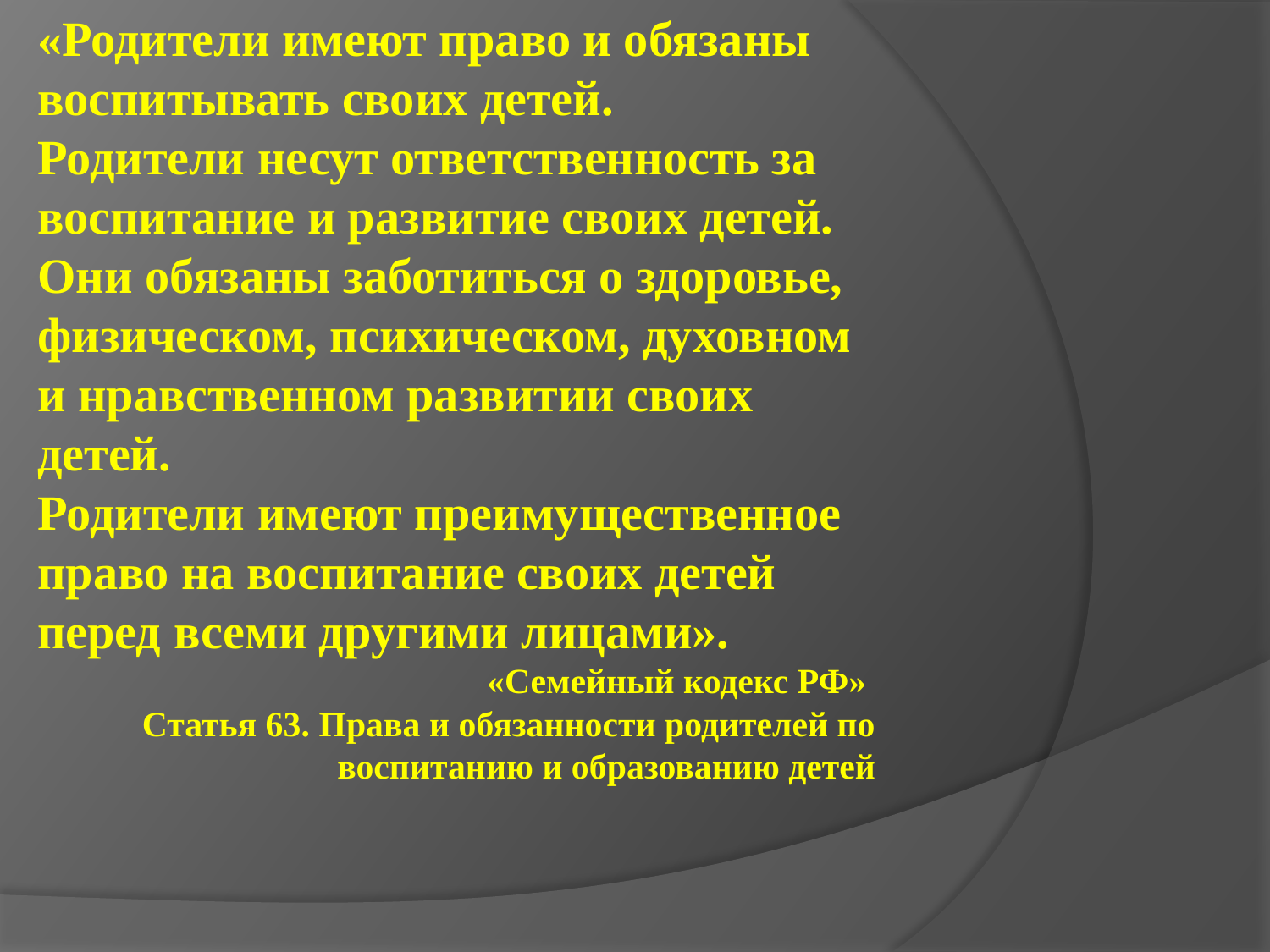

«Родители имеют право и обязаны воспитывать своих детей.
Родители несут ответственность за воспитание и развитие своих детей. Они обязаны заботиться о здоровье, физическом, психическом, духовном и нравственном развитии своих детей.
Родители имеют преимущественное право на воспитание своих детей перед всеми другими лицами».
«Семейный кодекс РФ»
Статья 63. Права и обязанности родителей по воспитанию и образованию детей